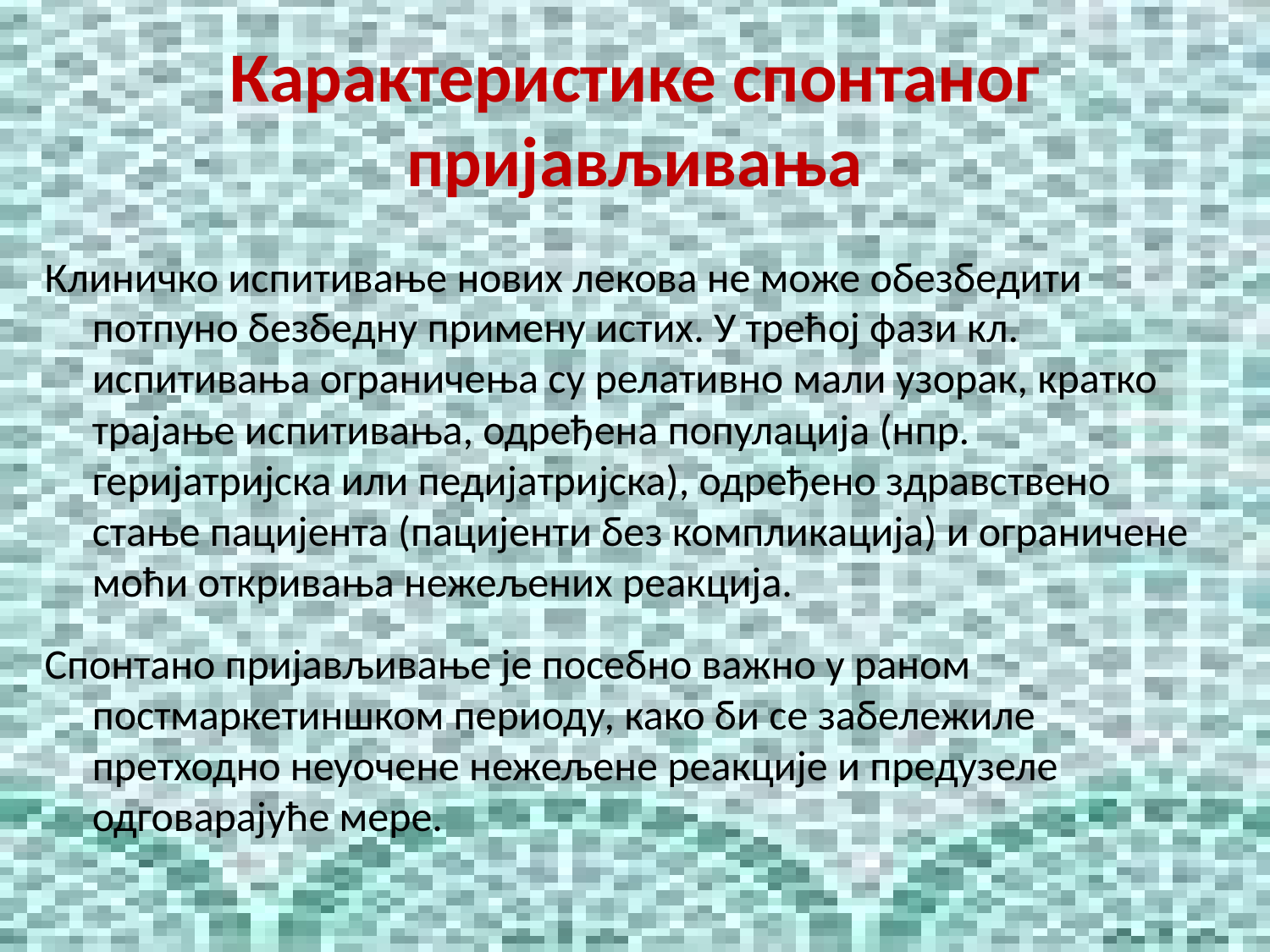

# Карактеристике спонтаног пријављивања
Клиничко испитивање нових лекова не може обезбедити потпуно безбедну примену истих. У трећој фази кл. испитивања ограничења су релативно мали узорак, кратко трајање испитивања, одређена популација (нпр. геријатријска или педијатријска), одређено здравствено стање пацијента (пацијенти без компликација) и ограничене моћи откривања нежељених реакција.

Спонтано пријављивање је посебно важно у раном постмаркетиншком периоду, како би се забележиле претходно неуочене нежељене реакције и предузеле одговарајуће мере.